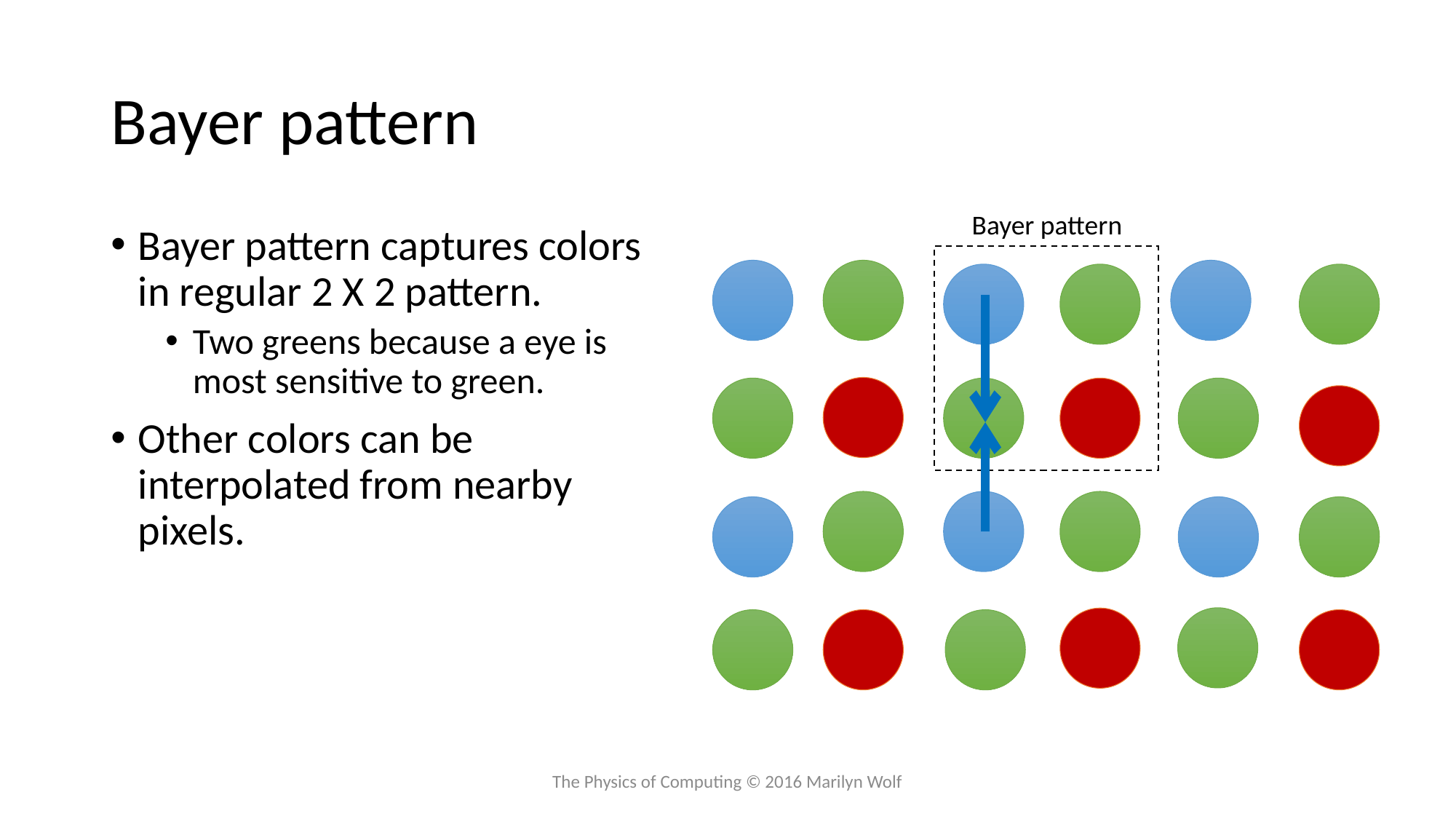

# Bayer pattern
Bayer pattern

Bayer pattern captures colors in regular 2 X 2 pattern.
Two greens because a eye is most sensitive to green.
Other colors can be interpolated from nearby pixels.

The Physics of Computing © 2016 Marilyn Wolf